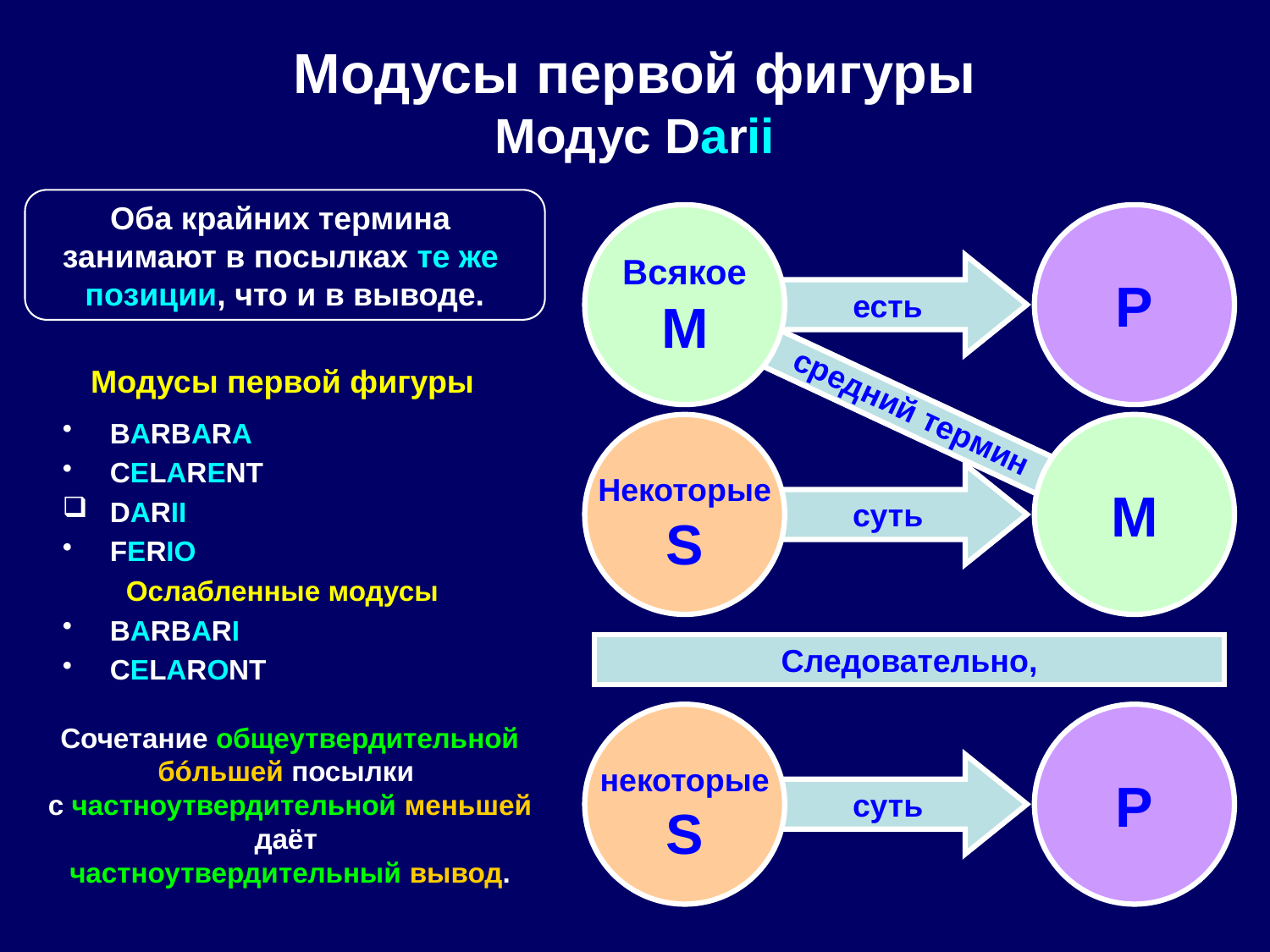

# Модусы первой фигуры Модус Darii
Оба крайних термина
занимают в посылках те же
позиции, что и в выводе.
Всякое
M
P
есть
Модусы первой фигуры
BARBARA
CELARENT
DARII
FERIO
Ослабленные модусы
BARBARI
CELARONT
суть
  средний термин

Некоторые
S
M
суть
Следовательно,

некоторые
S
P
Сочетание общеутвердительной бóльшей посылки
с частноутвердительной меньшей даёт
частноутвердительный вывод.
суть